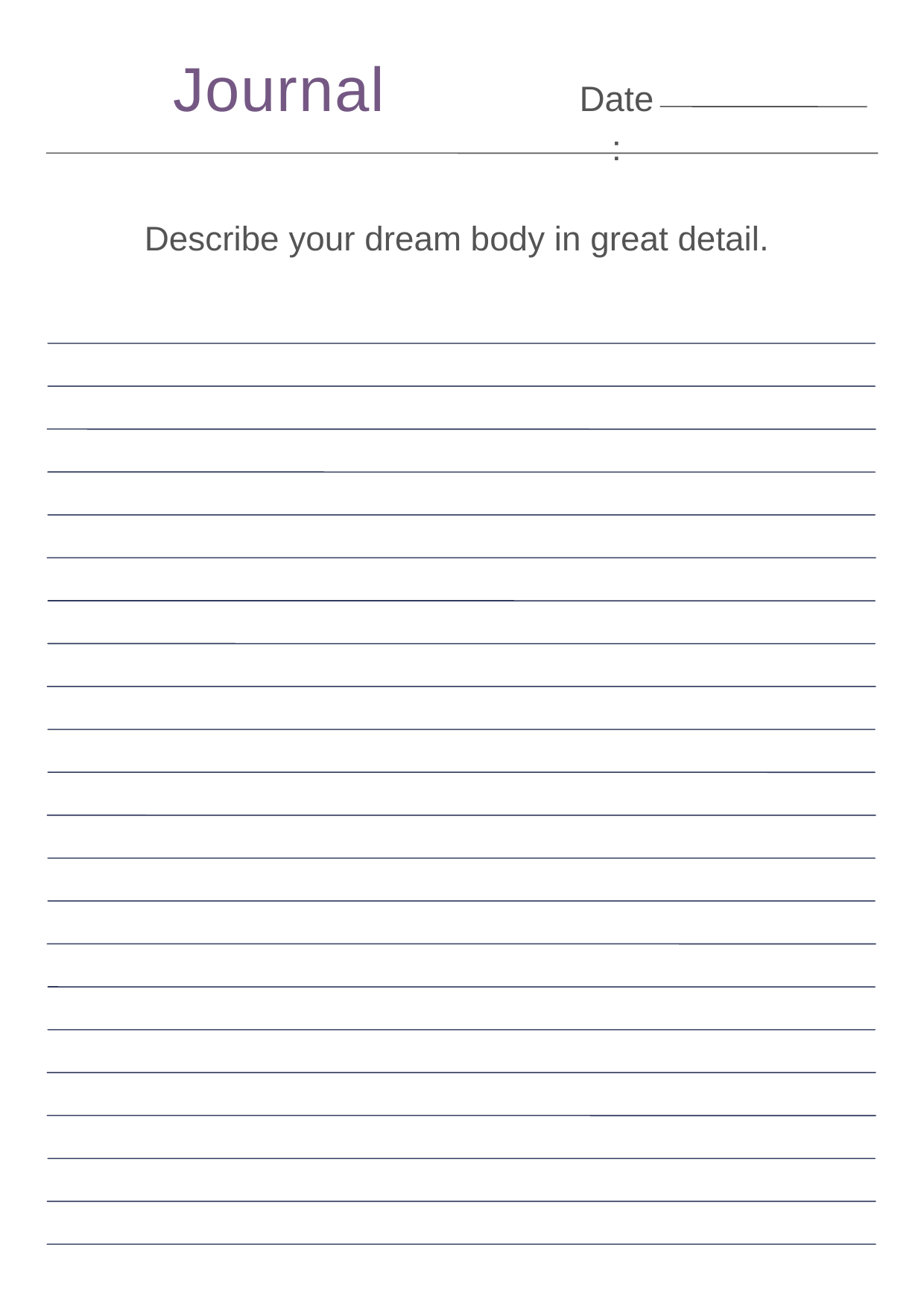

Journal
Date:

Describe your dream body in great detail.